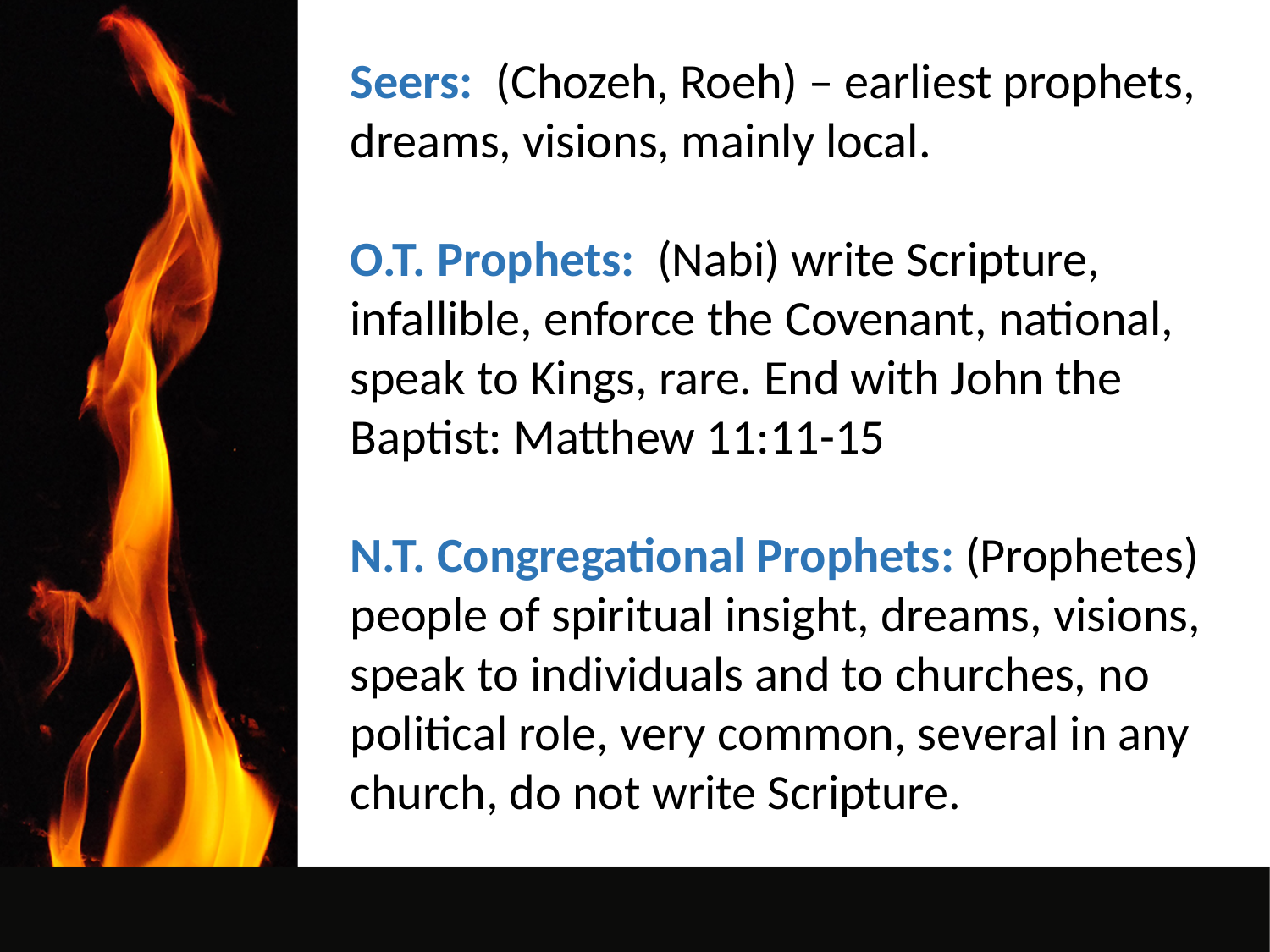

Seers:  (Chozeh, Roeh) – earliest prophets, dreams, visions, mainly local.

O.T. Prophets:  (Nabi) write Scripture, infallible, enforce the Covenant, national, speak to Kings, rare. End with John the Baptist: Matthew 11:11-15

N.T. Congregational Prophets: (Prophetes) people of spiritual insight, dreams, visions, speak to individuals and to churches, no political role, very common, several in any church, do not write Scripture.